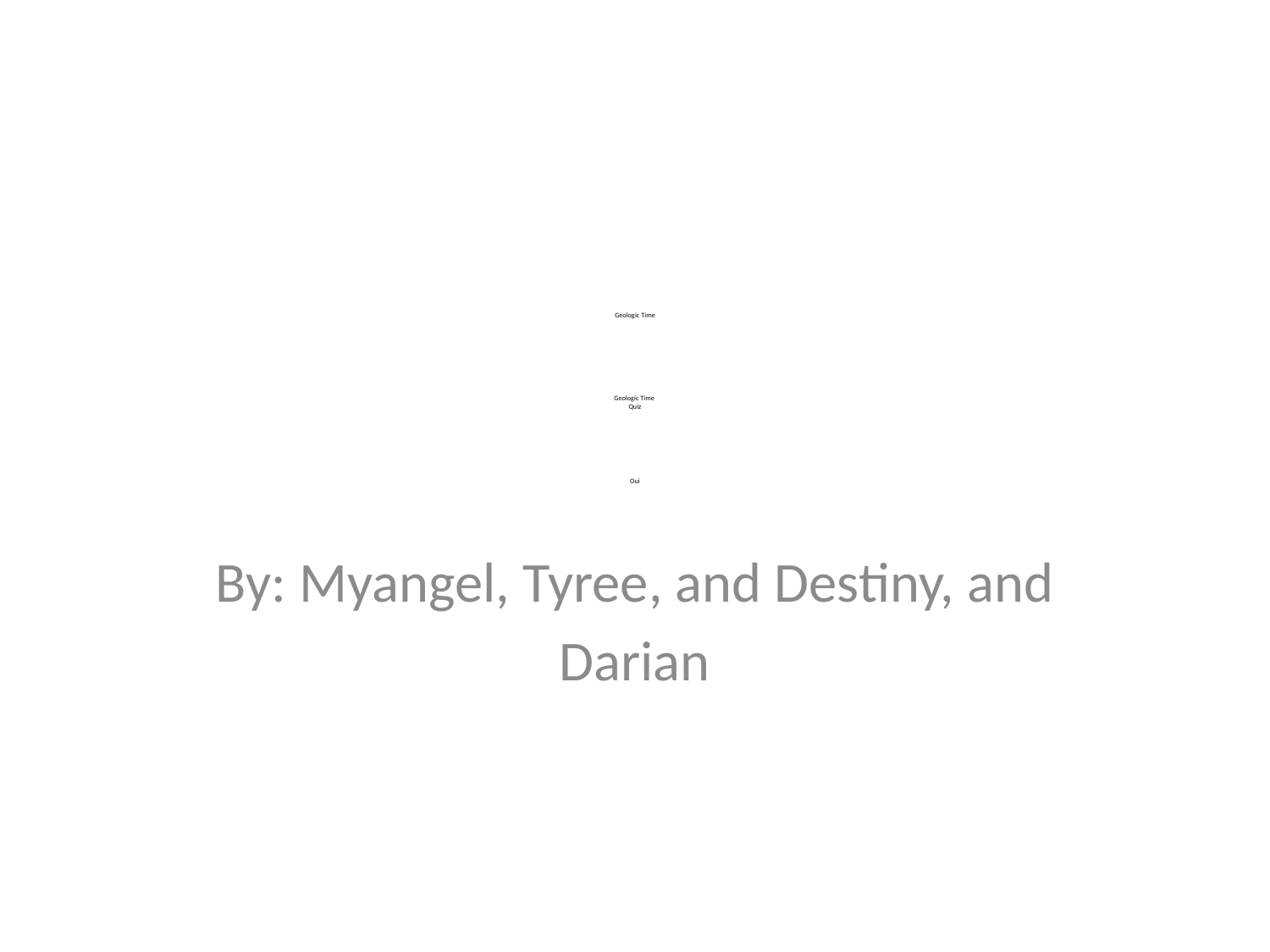

# Geologic Time Geologic Time Quiz Oui

By: Myangel, Tyree, and Destiny, and
Darian